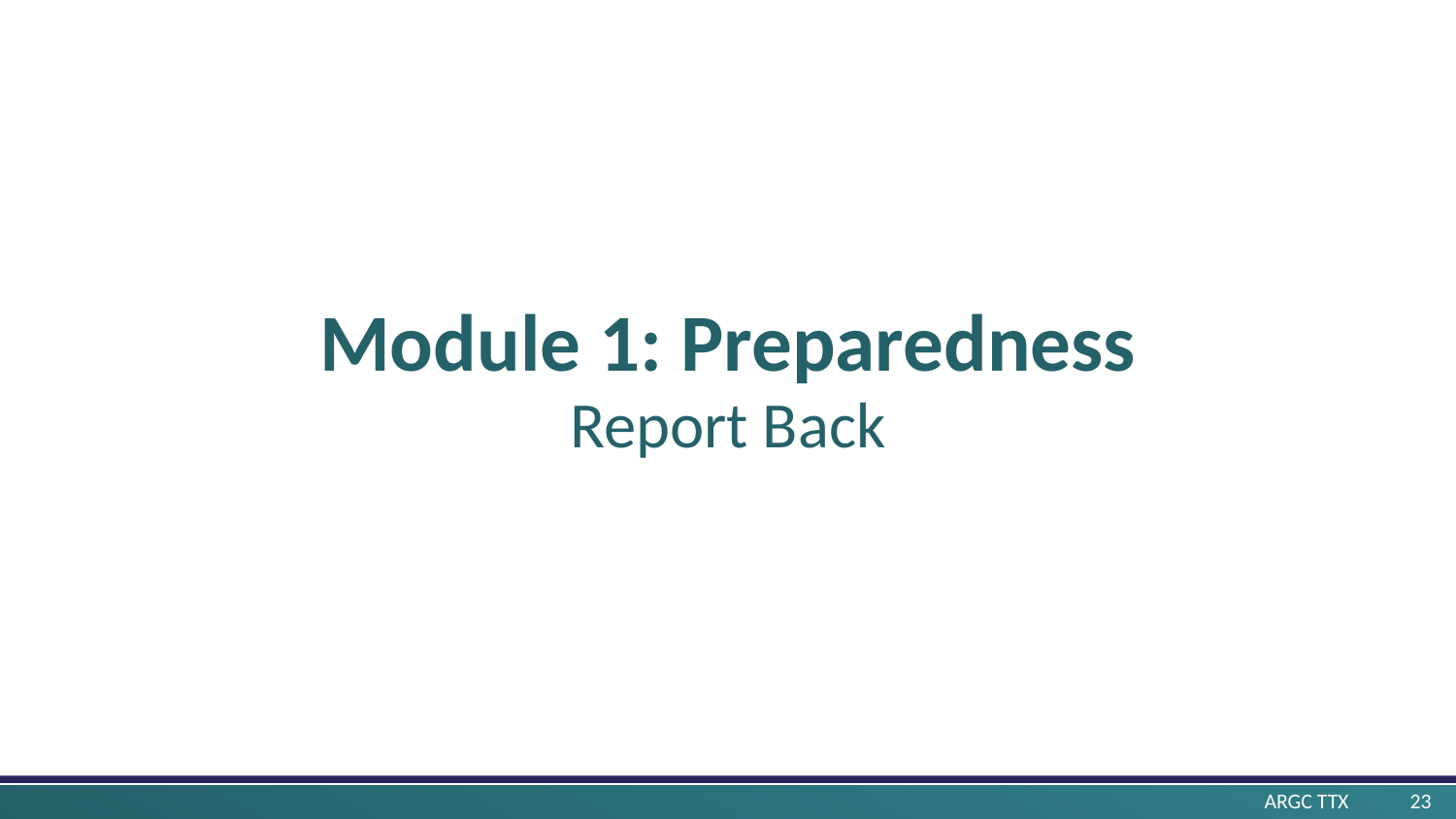

Module 1: Preparedness
Report Back

ARGC TTX 	23